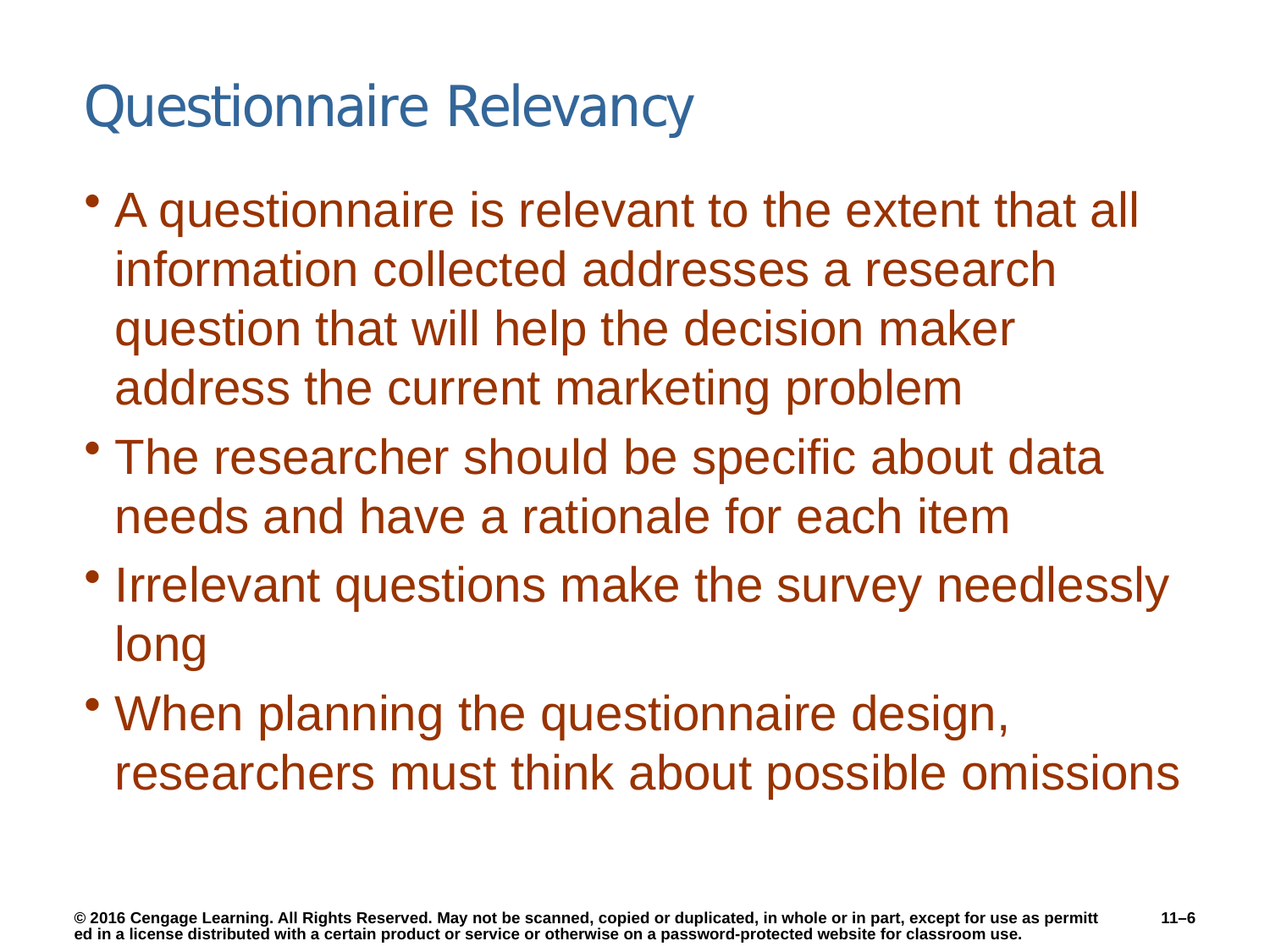

# Questionnaire Relevancy
A questionnaire is relevant to the extent that all information collected addresses a research question that will help the decision maker address the current marketing problem
The researcher should be specific about data needs and have a rationale for each item
Irrelevant questions make the survey needlessly long
When planning the questionnaire design, researchers must think about possible omissions
11–6
© 2016 Cengage Learning. All Rights Reserved. May not be scanned, copied or duplicated, in whole or in part, except for use as permitted in a license distributed with a certain product or service or otherwise on a password-protected website for classroom use.